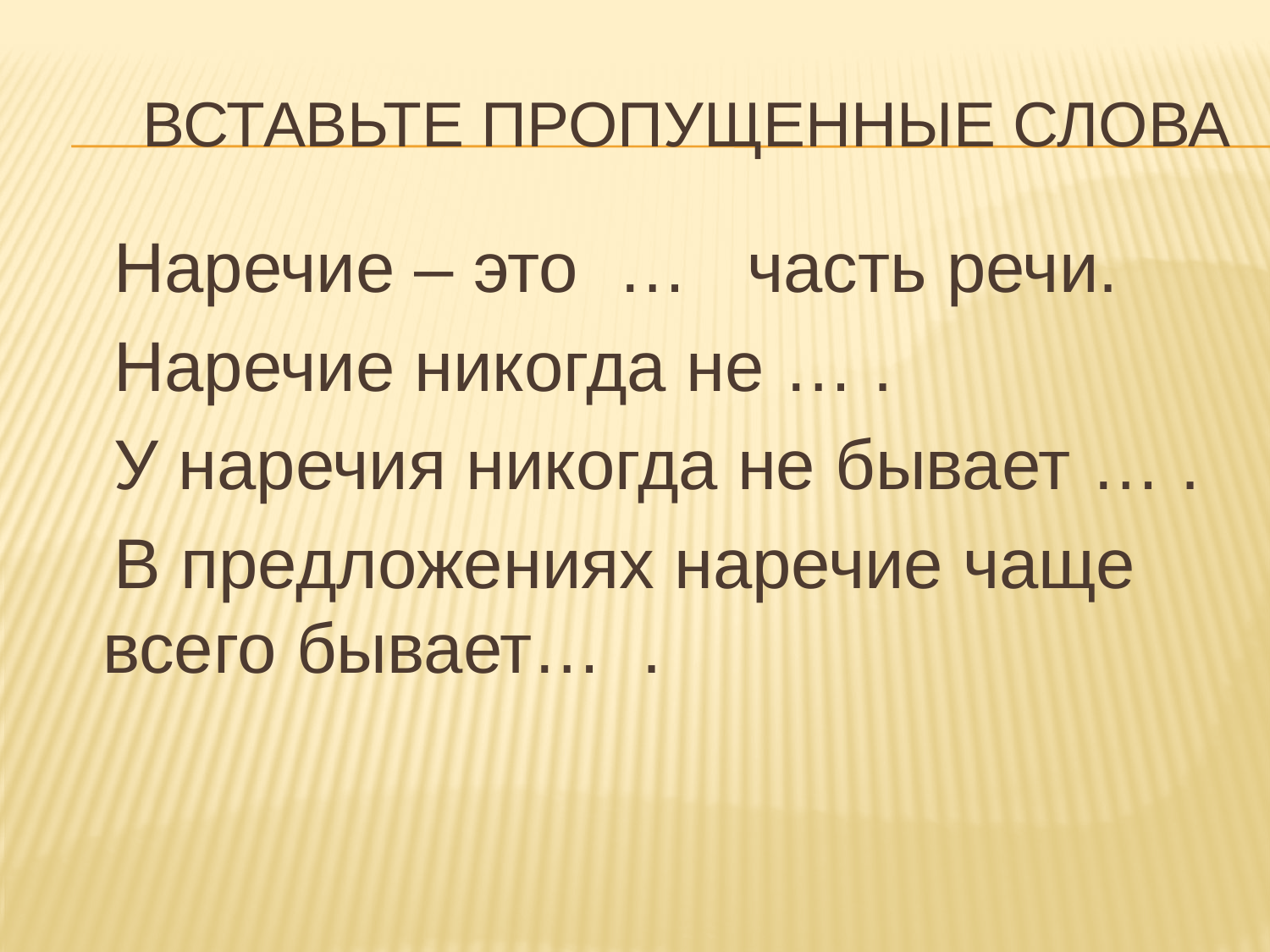

# Вставьте пропущенные слова
   Наречие – это  …   часть речи.
   Наречие никогда не … .
   У наречия никогда не бывает … .
   В предложениях наречие чаще всего бывает…  .